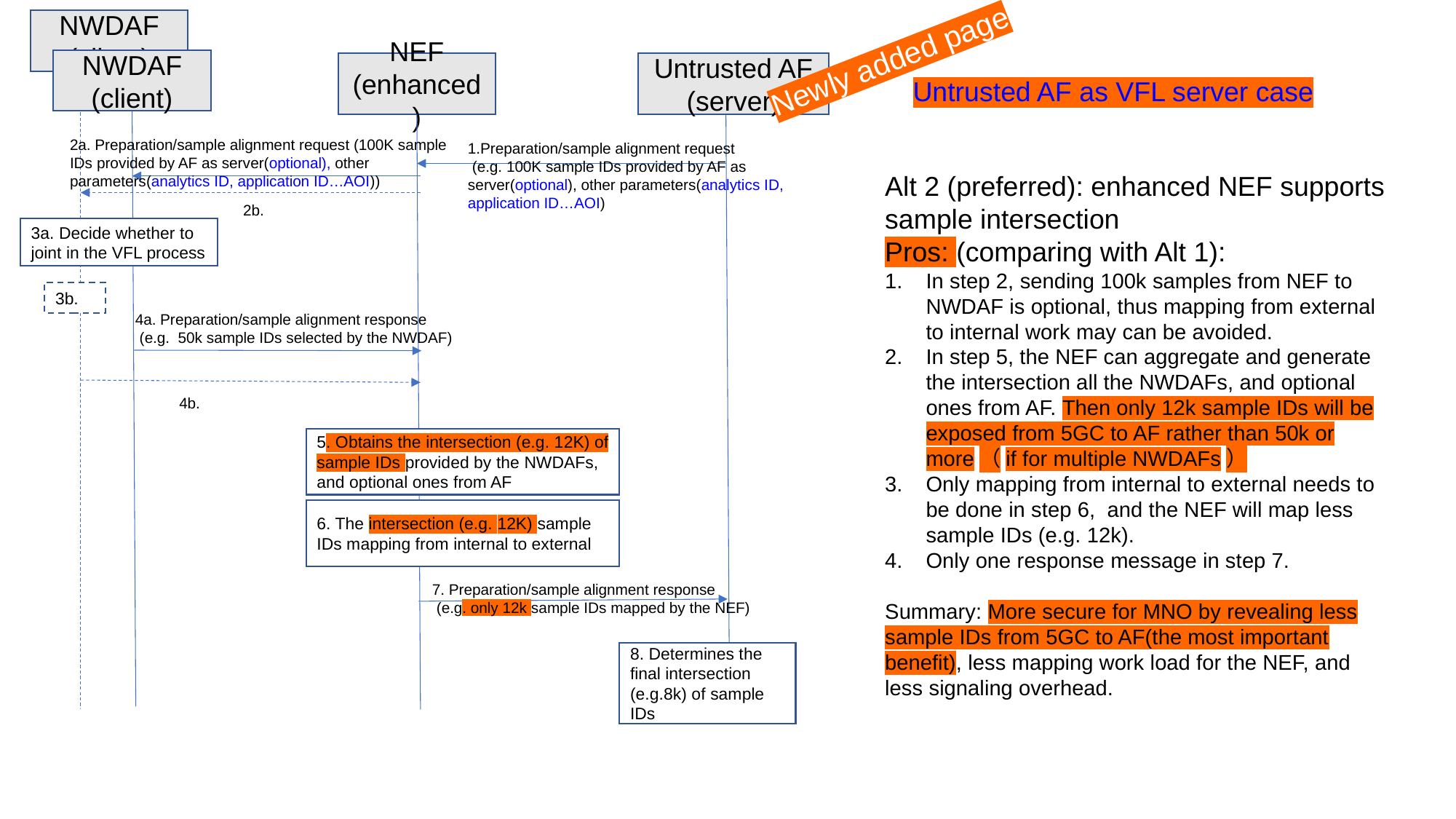

NWDAF
(client)
Newly added page
NWDAF
(client)
NEF
(enhanced)
Untrusted AF
(server)
Untrusted AF as VFL server case
2a. Preparation/sample alignment request (100K sample IDs provided by AF as server(optional), other parameters(analytics ID, application ID…AOI))

1.Preparation/sample alignment request
 (e.g. 100K sample IDs provided by AF as server(optional), other parameters(analytics ID, application ID…AOI)
Alt 2 (preferred): enhanced NEF supports sample intersection
Pros: (comparing with Alt 1):
In step 2, sending 100k samples from NEF to NWDAF is optional, thus mapping from external to internal work may can be avoided.
In step 5, the NEF can aggregate and generate the intersection all the NWDAFs, and optional ones from AF. Then only 12k sample IDs will be exposed from 5GC to AF rather than 50k or more（if for multiple NWDAFs）
Only mapping from internal to external needs to be done in step 6,  and the NEF will map less sample IDs (e.g. 12k).
Only one response message in step 7.

Summary: More secure for MNO by revealing less sample IDs from 5GC to AF(the most important benefit), less mapping work load for the NEF, and less signaling overhead.
2b.
3a. Decide whether to joint in the VFL process
3b.
4a. Preparation/sample alignment response
 (e.g.  50k sample IDs selected by the NWDAF)
4b.
5. Obtains the intersection (e.g. 12K) of sample IDs provided by the NWDAFs, and optional ones from AF
6. The intersection (e.g. 12K) sample IDs mapping from internal to external
7. Preparation/sample alignment response
 (e.g. only 12k sample IDs mapped by the NEF)
8. Determines the final intersection (e.g.8k) of sample IDs